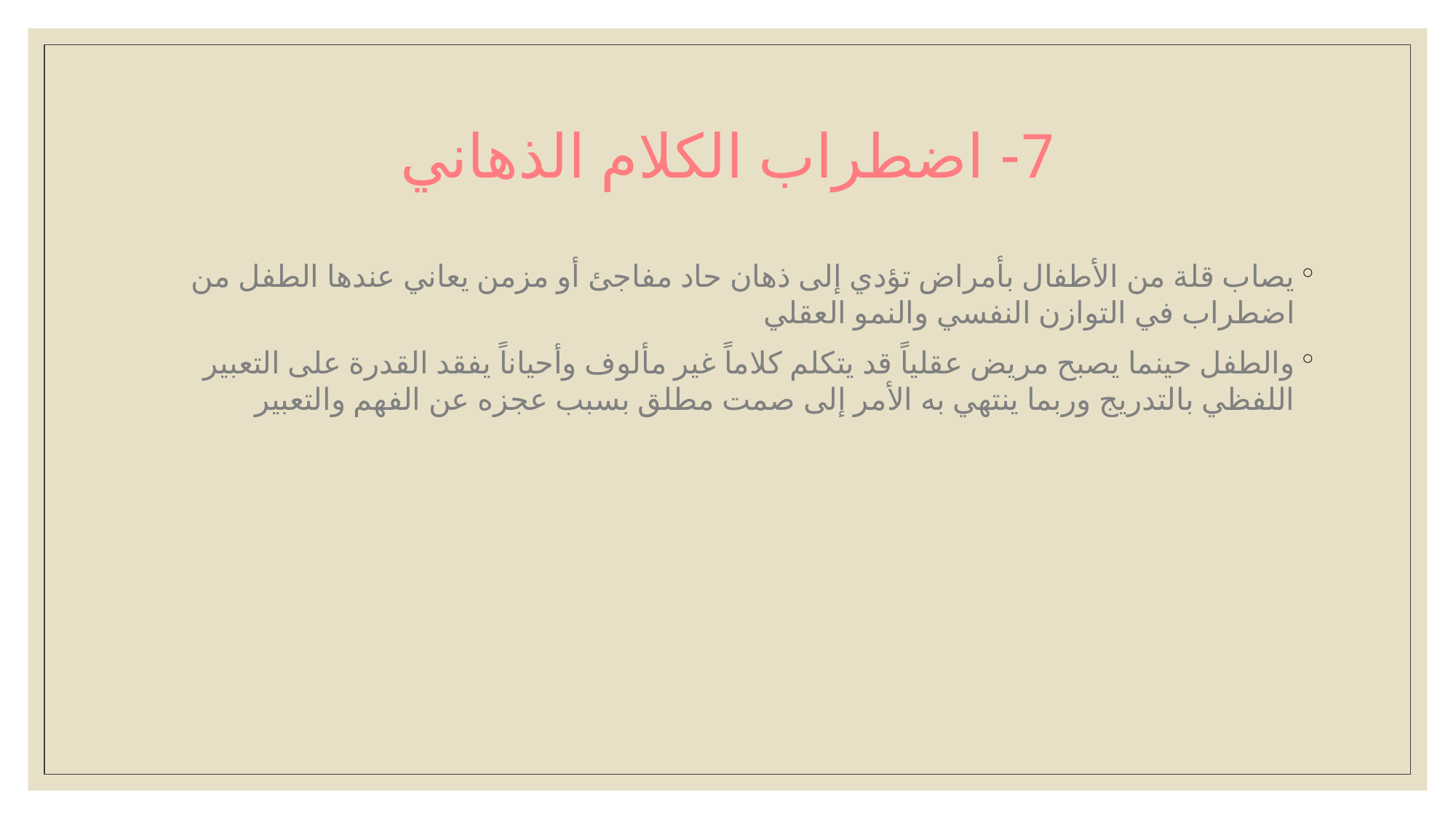

# 7- اضطراب الكلام الذهاني
يصاب قلة من الأطفال بأمراض تؤدي إلى ذهان حاد مفاجئ أو مزمن يعاني عندها الطفل من اضطراب في التوازن النفسي والنمو العقلي
والطفل حينما يصبح مريض عقلياً قد يتكلم كلاماً غير مألوف وأحياناً يفقد القدرة على التعبير اللفظي بالتدريج وربما ينتهي به الأمر إلى صمت مطلق بسبب عجزه عن الفهم والتعبير